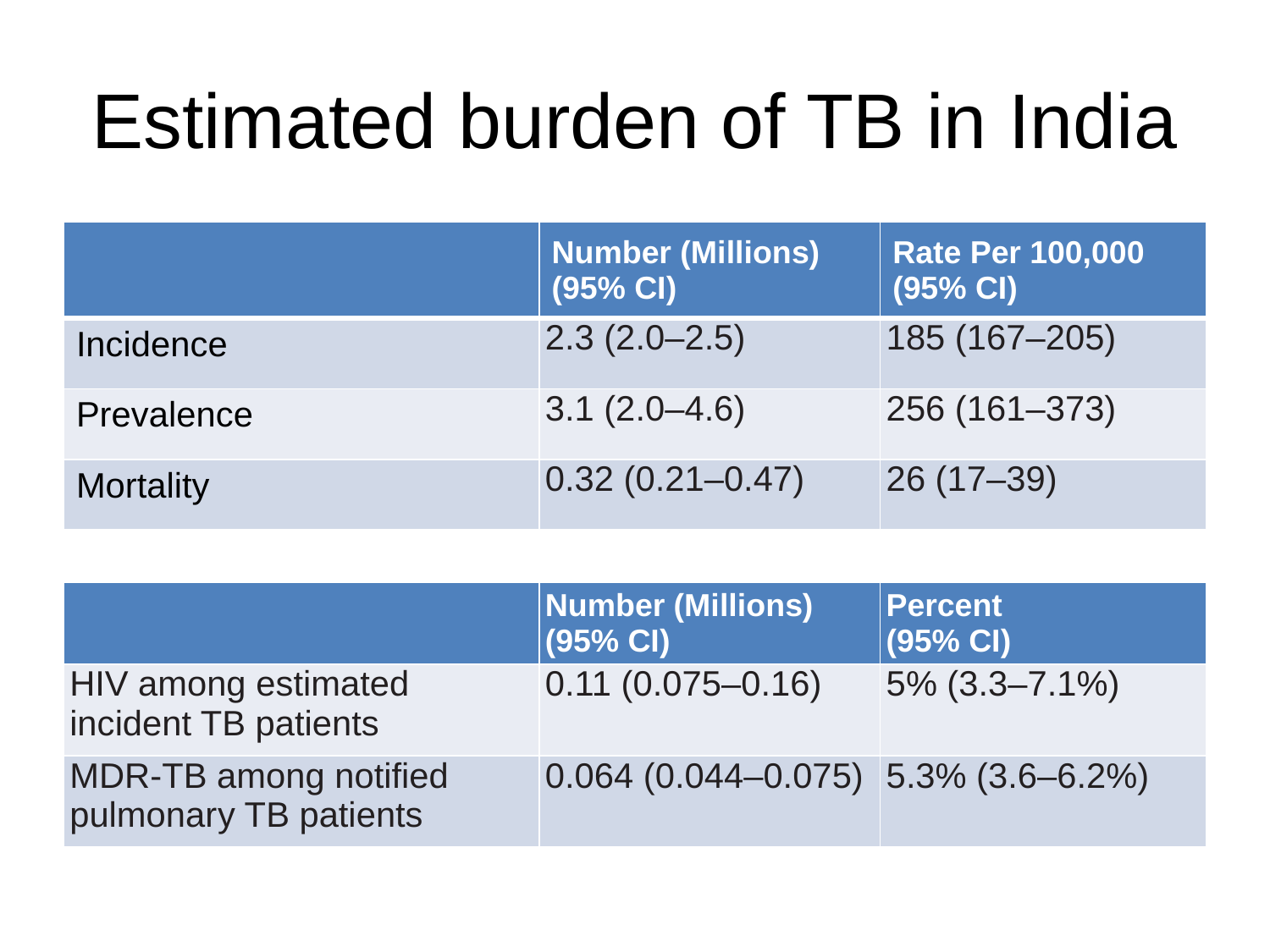

# Estimated burden of TB in India
|  | Number (Millions) (95% CI) | Rate Per 100,000 (95% CI) |
| --- | --- | --- |
| Incidence | 2.3 (2.0–2.5) | 185 (167–205) |
| Prevalence | 3.1 (2.0–4.6) | 256 (161–373) |
| Mortality | 0.32 (0.21–0.47) | 26 (17–39) |
|  |  |  |
|  | Number (Millions) (95% CI) | Percent (95% CI) |
| HIV among estimated incident TB patients | 0.11 (0.075–0.16) | 5% (3.3–7.1%) |
| MDR-TB among notified pulmonary TB patients | 0.064 (0.044–0.075) | 5.3% (3.6–6.2%) |